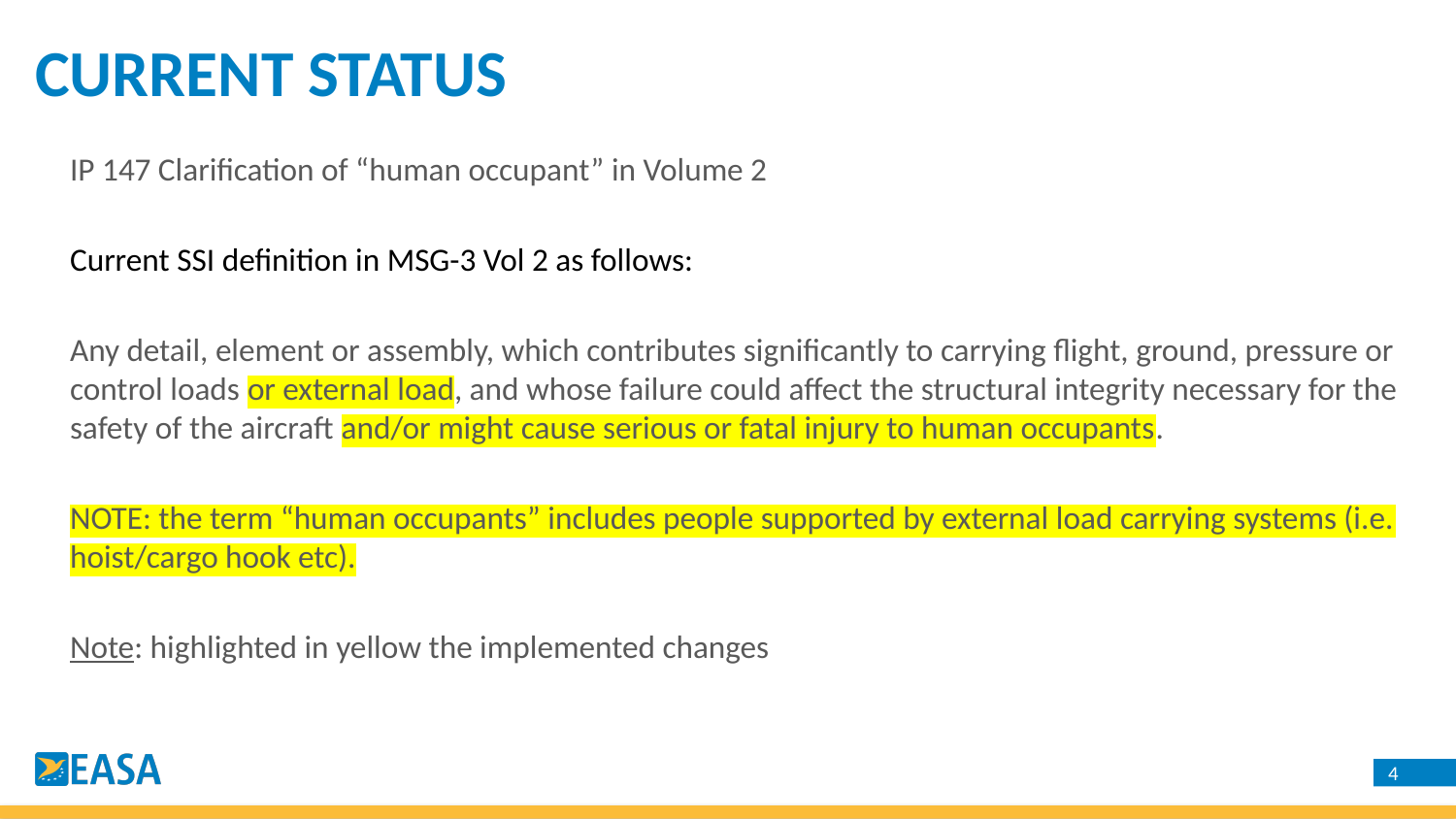

# CURRENT STATUS
IP 147 Clarification of “human occupant” in Volume 2

Current SSI definition in MSG-3 Vol 2 as follows:

Any detail, element or assembly, which contributes significantly to carrying flight, ground, pressure or control loads or external load, and whose failure could affect the structural integrity necessary for the safety of the aircraft and/or might cause serious or fatal injury to human occupants.

NOTE: the term “human occupants” includes people supported by external load carrying systems (i.e. hoist/cargo hook etc).

Note: highlighted in yellow the implemented changes